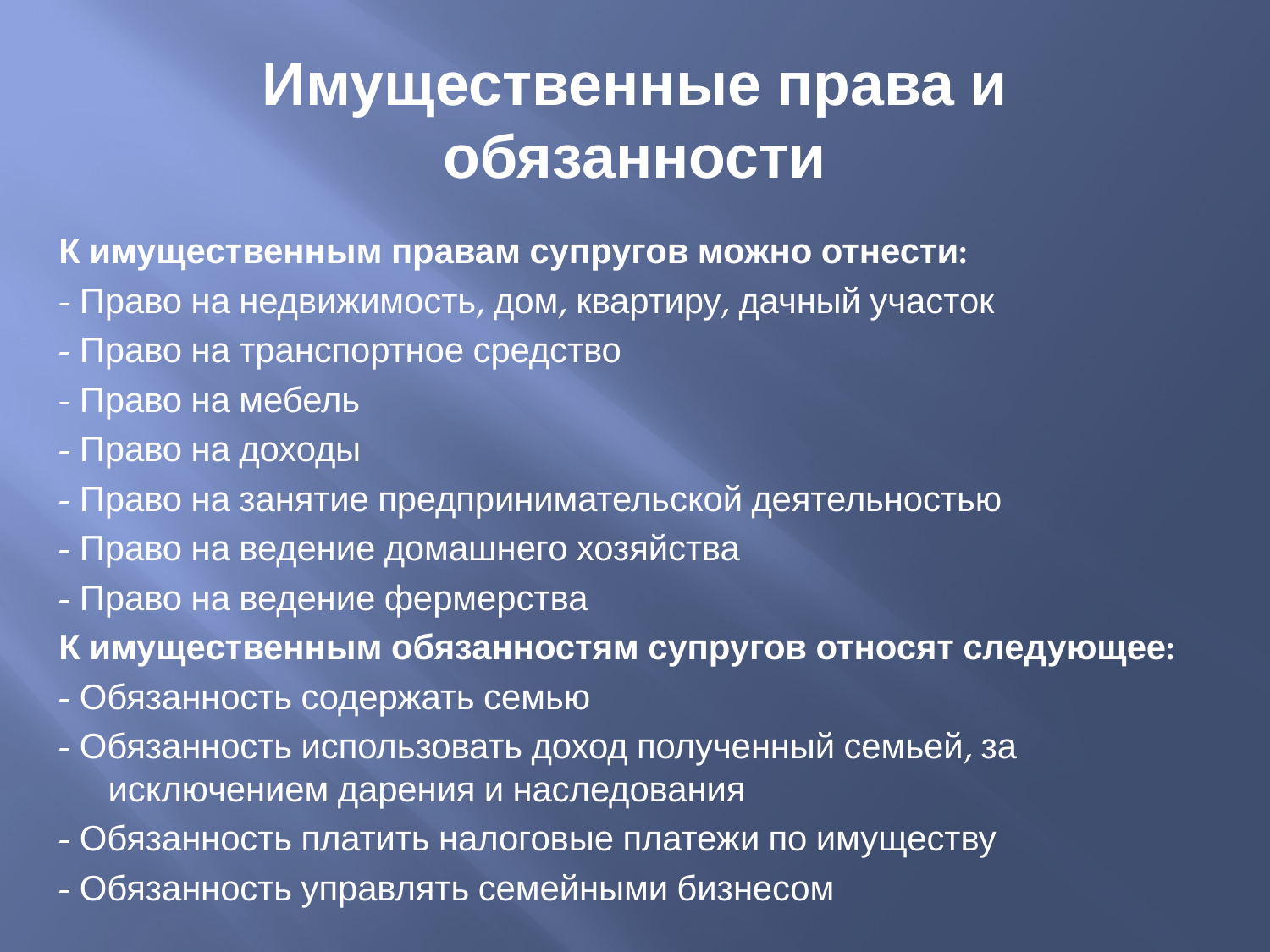

# Имущественные права и обязанности
К имущественным правам супругов можно отнести:
- Право на недвижимость, дом, квартиру, дачный участок
- Право на транспортное средство
- Право на мебель
- Право на доходы
- Право на занятие предпринимательской деятельностью
- Право на ведение домашнего хозяйства
- Право на ведение фермерства
К имущественным обязанностям супругов относят следующее:
- Обязанность содержать семью
- Обязанность использовать доход полученный семьей, за исключением дарения и наследования
- Обязанность платить налоговые платежи по имуществу
- Обязанность управлять семейными бизнесом